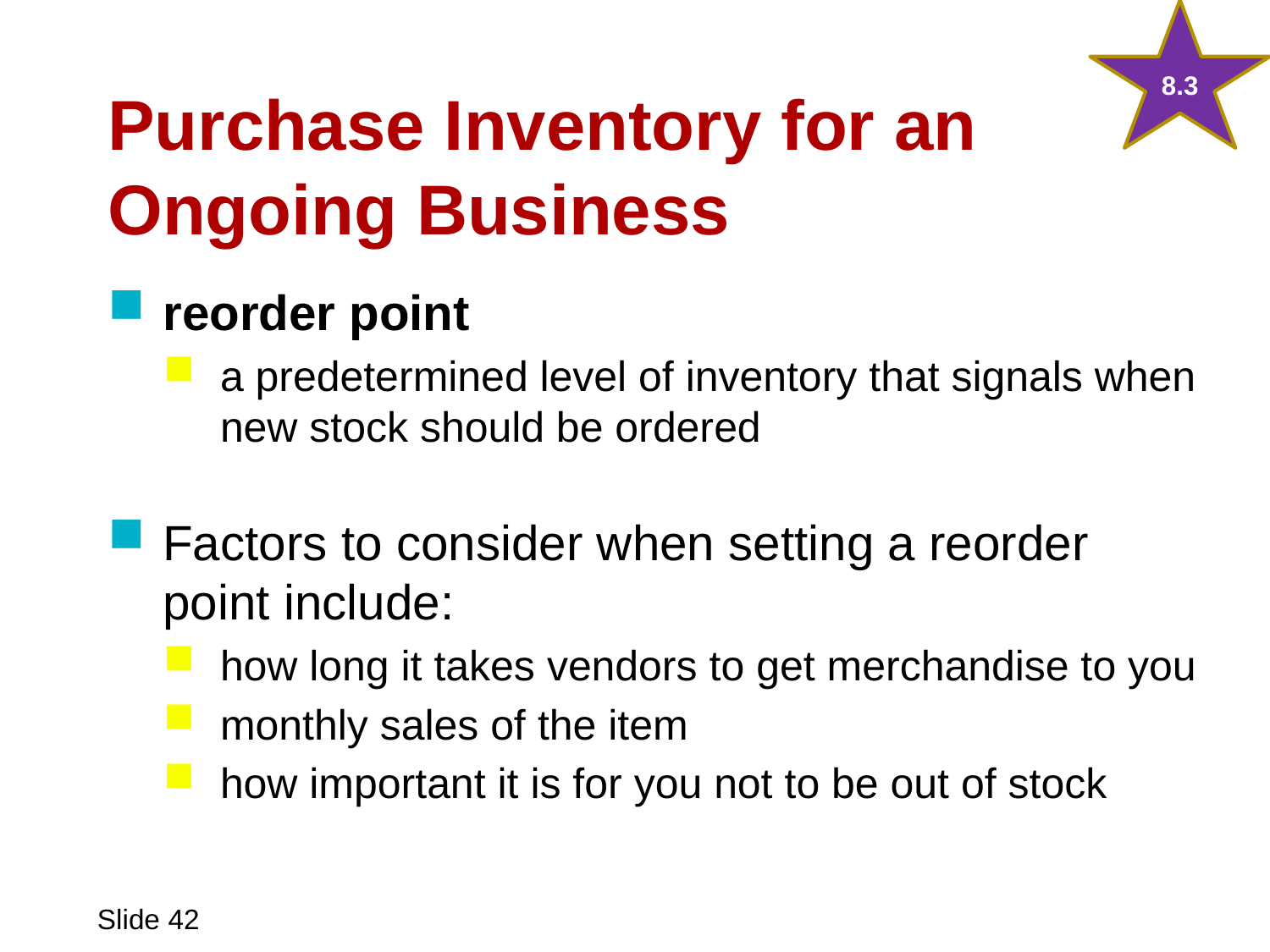

8.3
# Purchase Inventory for an Ongoing Business
reorder point
a predetermined level of inventory that signals when new stock should be ordered
Factors to consider when setting a reorder point include:
how long it takes vendors to get merchandise to you
monthly sales of the item
how important it is for you not to be out of stock
Chapter 8
Slide 42